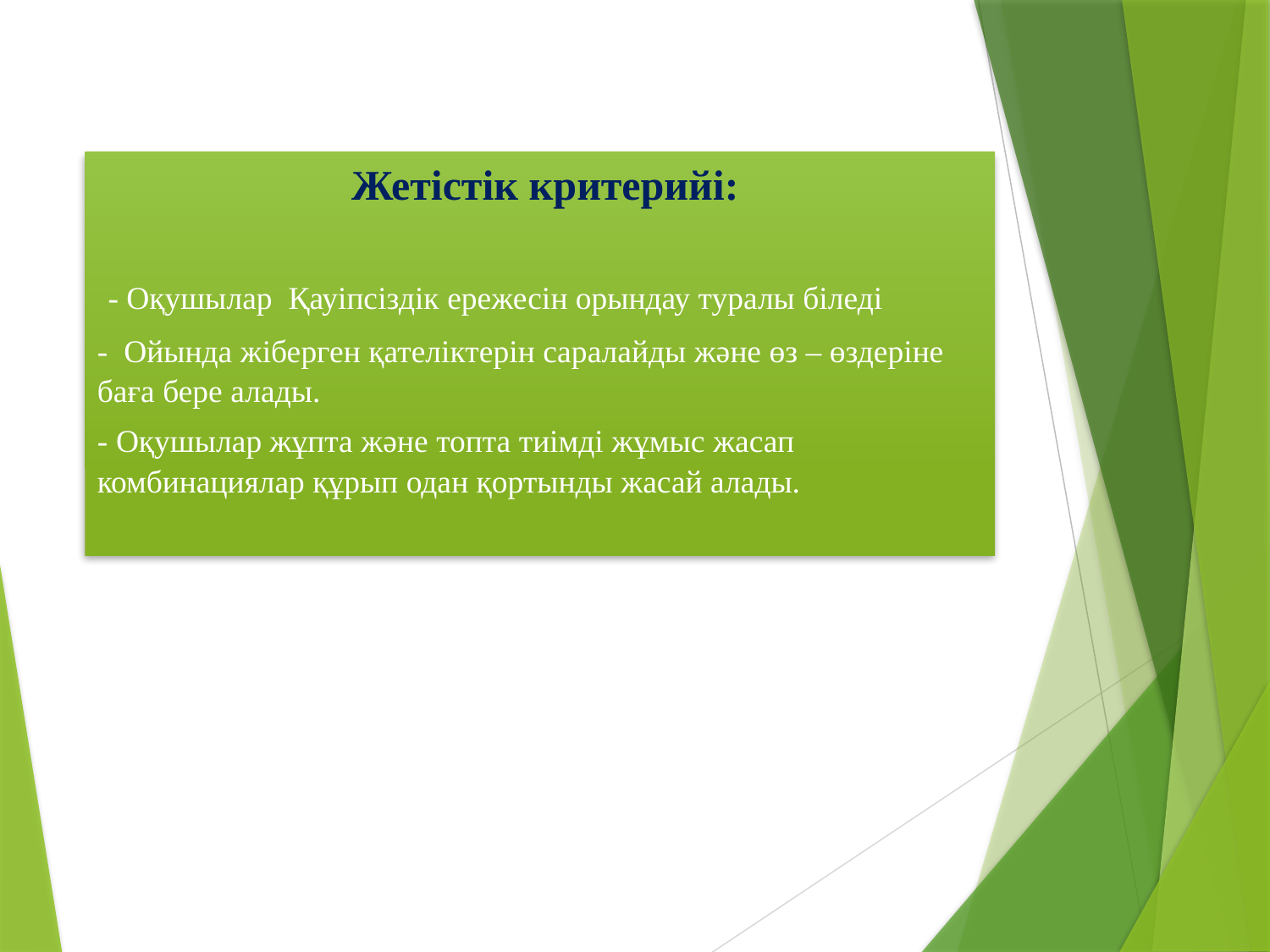

Жетістік критерийі:

 - Оқушылар  Қауіпсіздік ережесін орындау туралы біледі
-  Ойында жіберген қателіктерін саралайды және өз – өздеріне баға бере алады.
- Оқушылар жұпта және топта тиімді жұмыс жасап       комбинациялар құрып одан қортынды жасай алады.